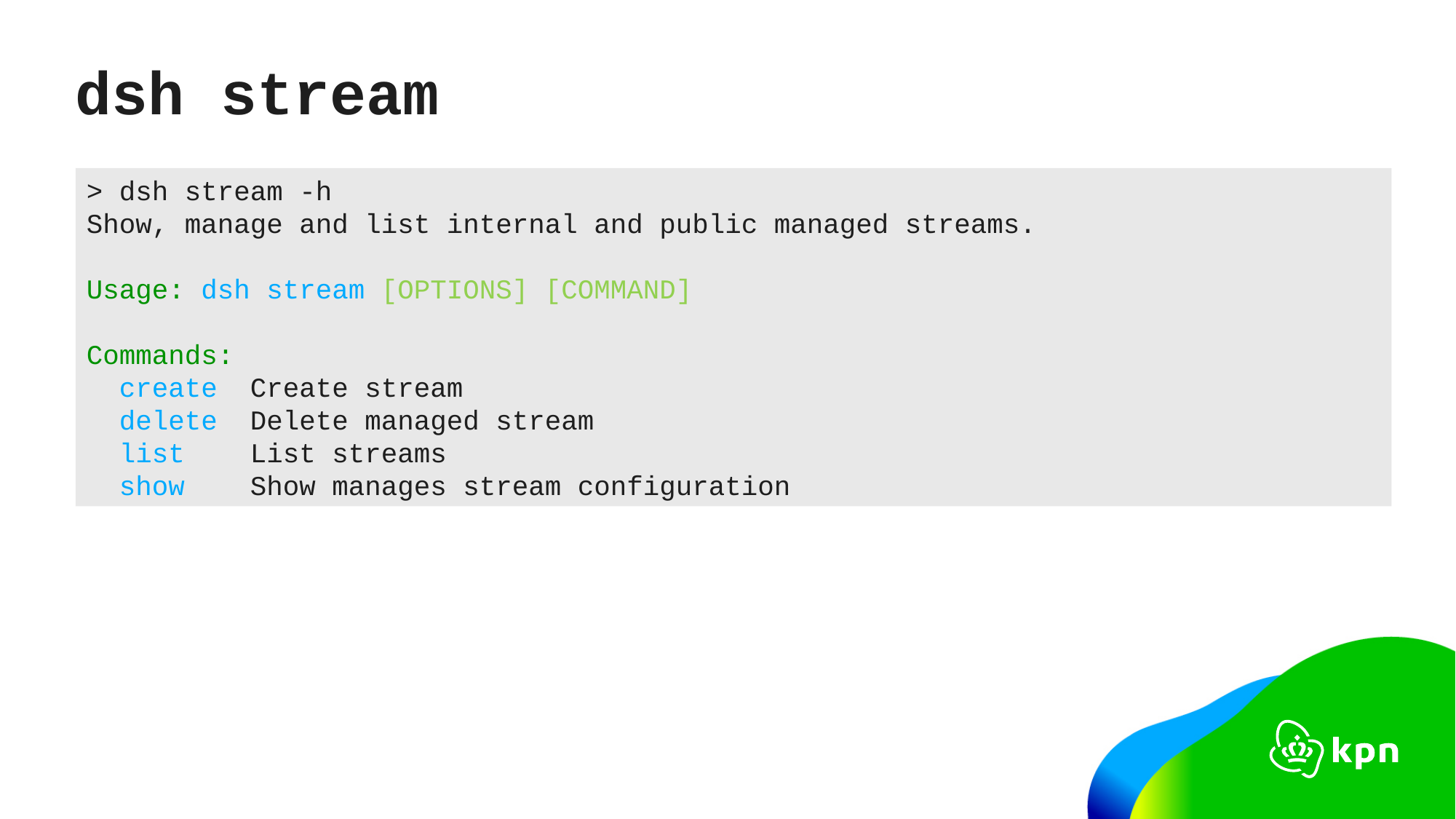

# dsh stream
> dsh stream -h
Show, manage and list internal and public managed streams.

Usage: dsh stream [OPTIONS] [COMMAND]

Commands:
  create  Create stream
  delete  Delete managed stream
  list    List streams
  show    Show manages stream configuration